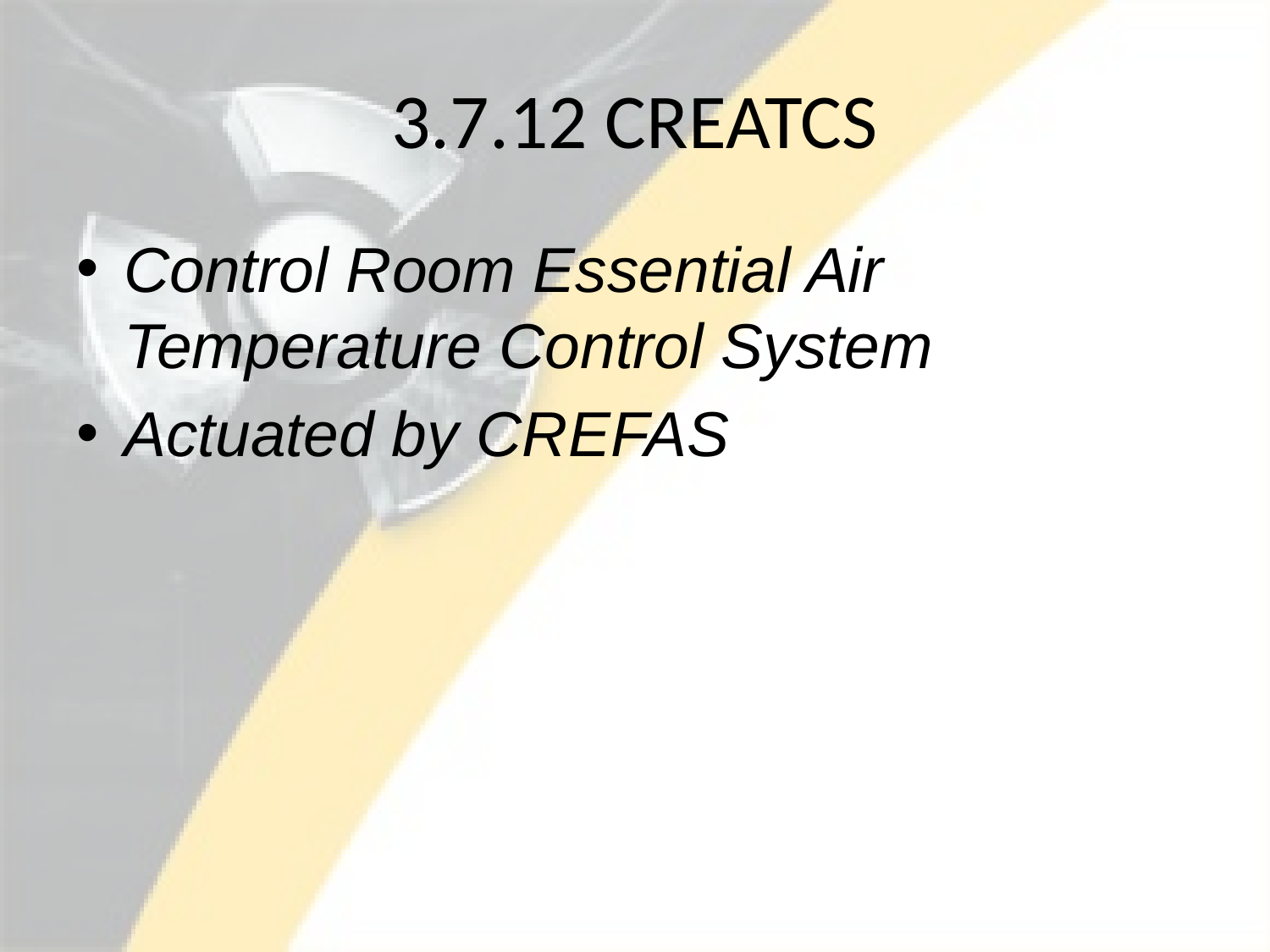

# 3.7.12 CREATCS
Control Room Essential Air Temperature Control System
Actuated by CREFAS